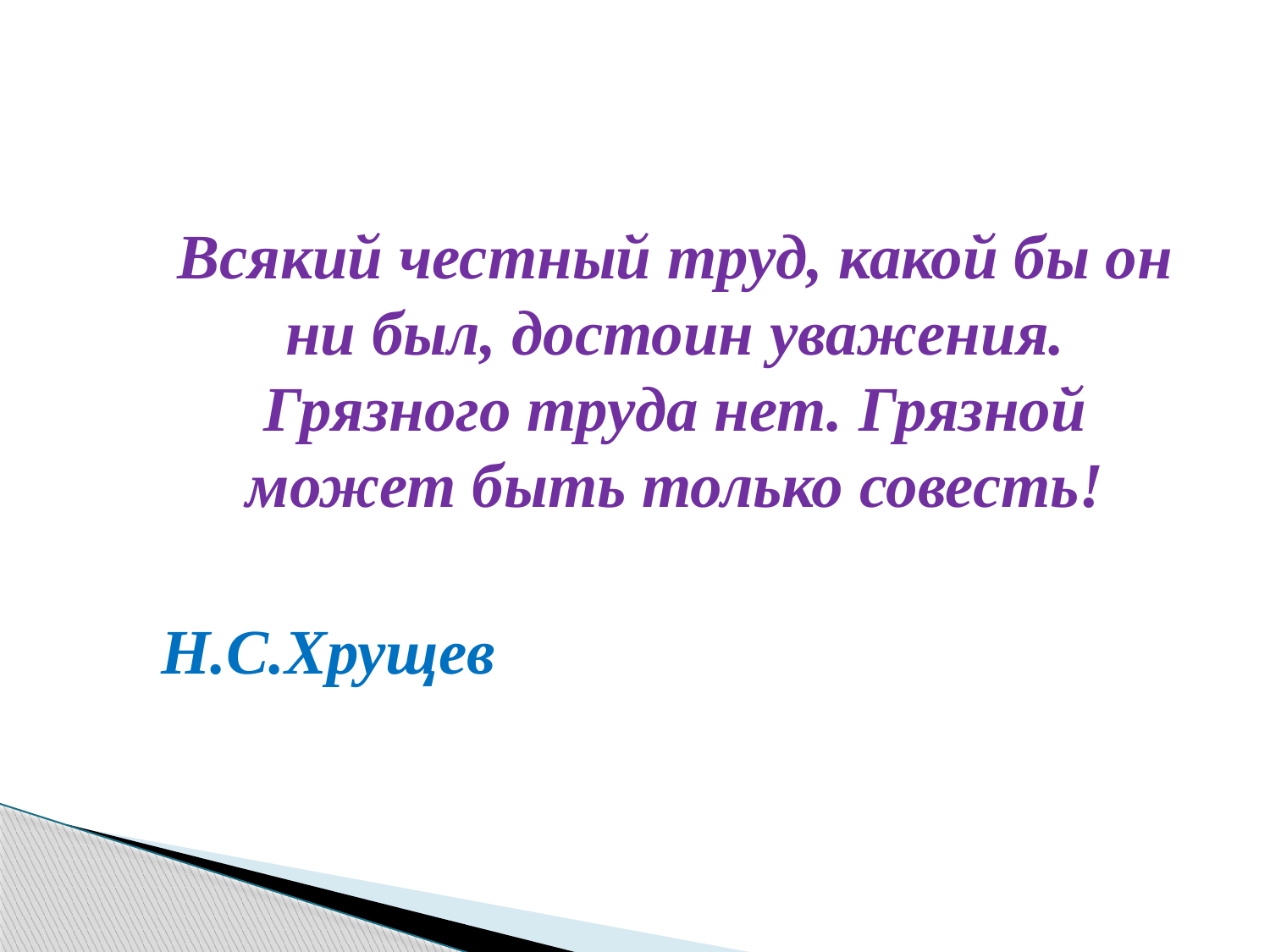

Всякий честный труд, какой бы он ни был, достоин уважения. Грязного труда нет. Грязной может быть только совесть!

Н.С.Хрущев